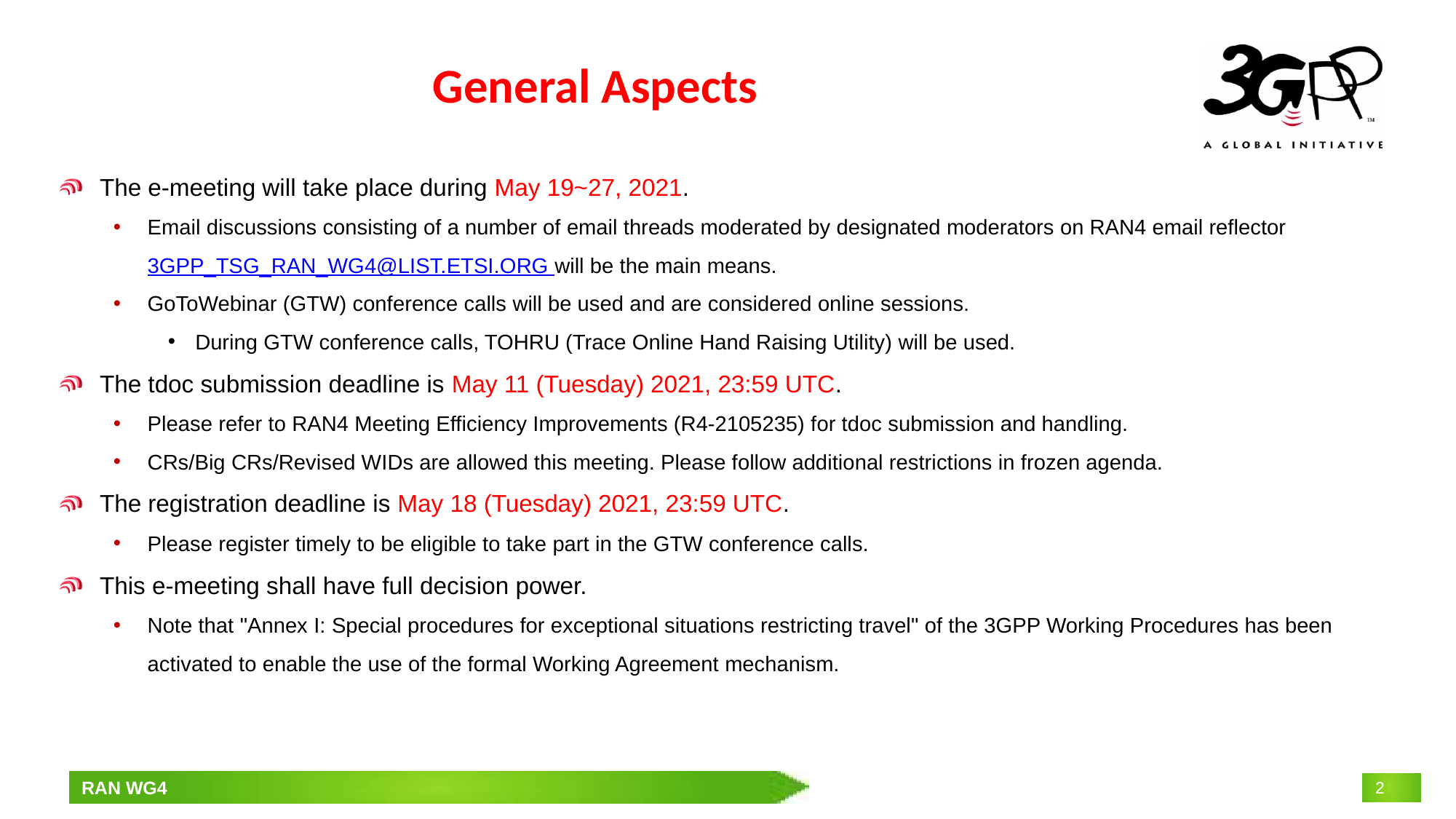

# General Aspects
The e-meeting will take place during May 19~27, 2021.
Email discussions consisting of a number of email threads moderated by designated moderators on RAN4 email reflector 3GPP_TSG_RAN_WG4@LIST.ETSI.ORG will be the main means.
GoToWebinar (GTW) conference calls will be used and are considered online sessions.
During GTW conference calls, TOHRU (Trace Online Hand Raising Utility) will be used.
The tdoc submission deadline is May 11 (Tuesday) 2021, 23:59 UTC.
Please refer to RAN4 Meeting Efficiency Improvements (R4-2105235) for tdoc submission and handling.
CRs/Big CRs/Revised WIDs are allowed this meeting. Please follow additional restrictions in frozen agenda.
The registration deadline is May 18 (Tuesday) 2021, 23:59 UTC.
Please register timely to be eligible to take part in the GTW conference calls.
This e-meeting shall have full decision power.
Note that "Annex I: Special procedures for exceptional situations restricting travel" of the 3GPP Working Procedures has been activated to enable the use of the formal Working Agreement mechanism.